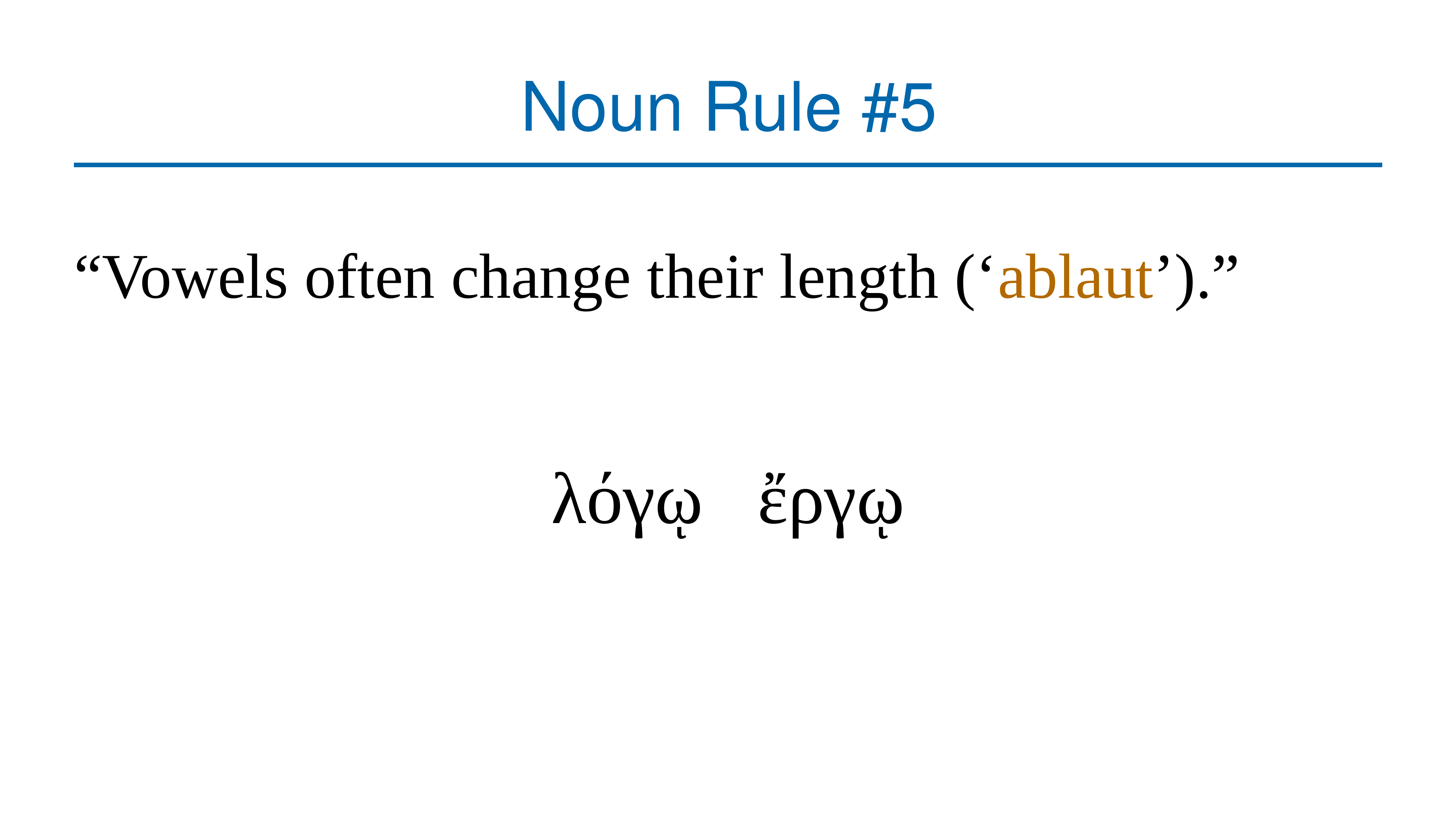

# Noun Rule #5
“Vowels often change their length (‘ablaut’).”
λόγῳ   ἔργῳ